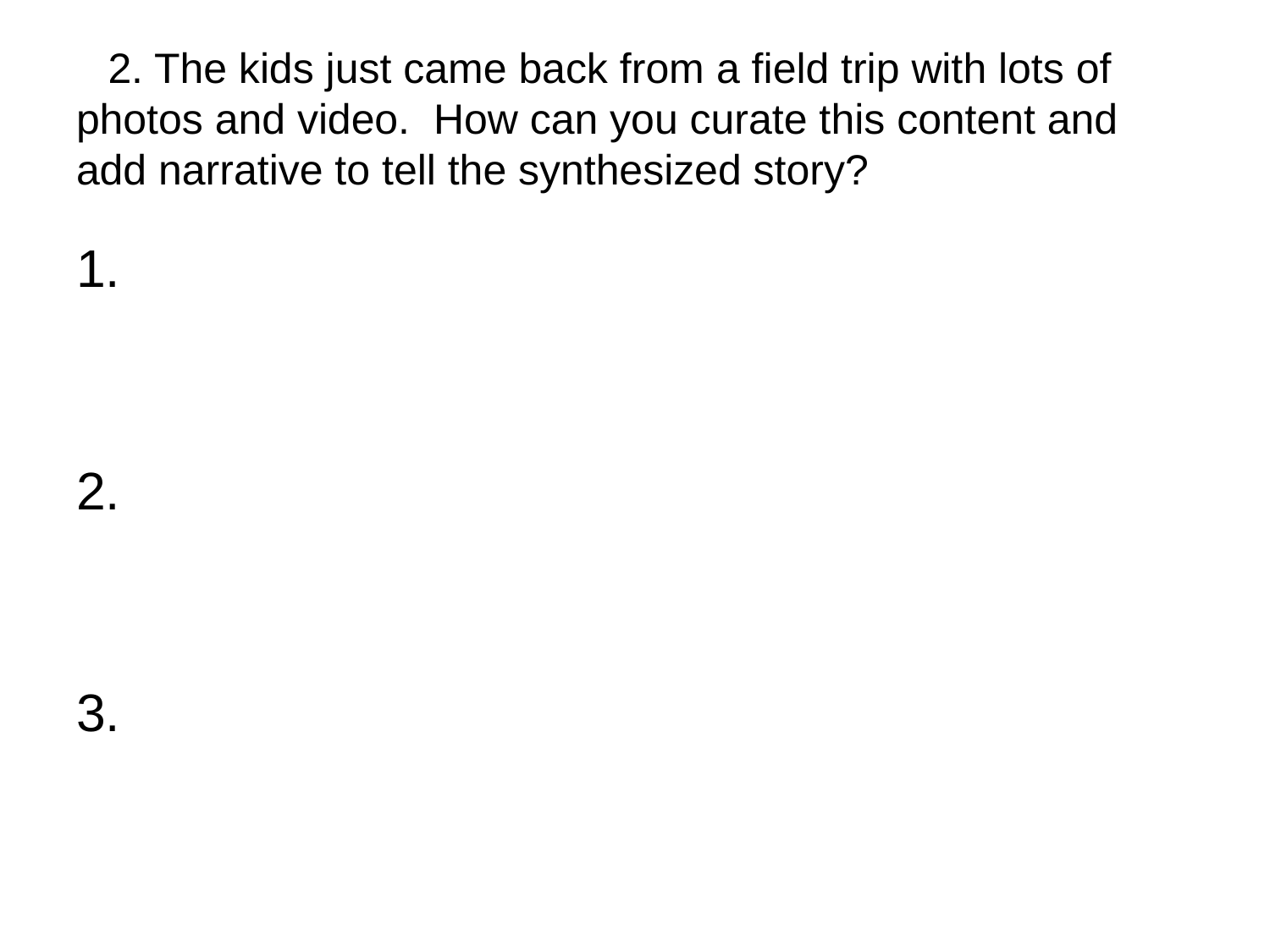

# 2. The kids just came back from a field trip with lots of photos and video.  How can you curate this content and add narrative to tell the synthesized story?

1.

2.

3.